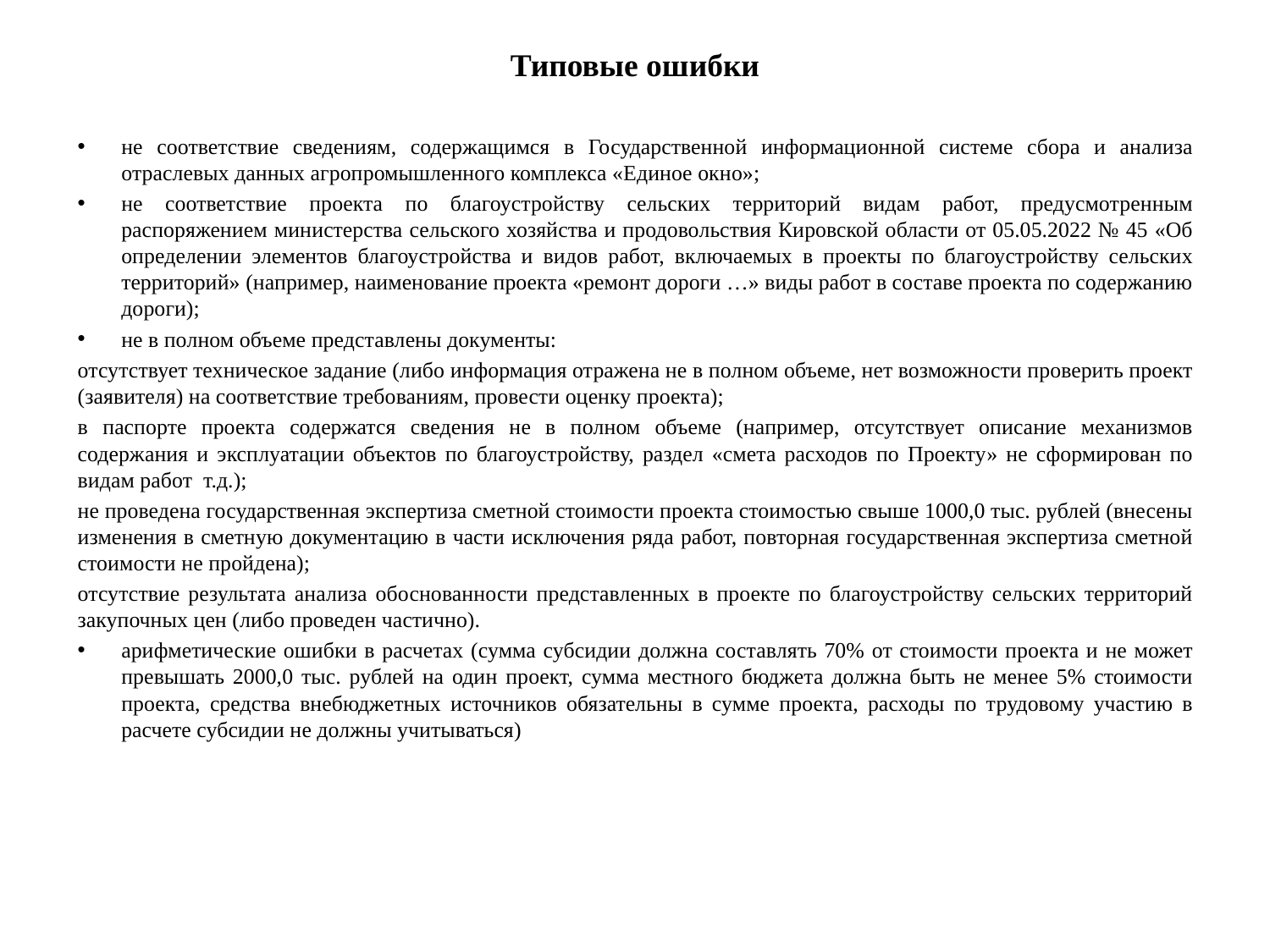

# Типовые ошибки
не соответствие сведениям, содержащимся в Государственной информационной системе сбора и анализа отраслевых данных агропромышленного комплекса «Единое окно»;
не соответствие проекта по благоустройству сельских территорий видам работ, предусмотренным распоряжением министерства сельского хозяйства и продовольствия Кировской области от 05.05.2022 № 45 «Об определении элементов благоустройства и видов работ, включаемых в проекты по благоустройству сельских территорий» (например, наименование проекта «ремонт дороги …» виды работ в составе проекта по содержанию дороги);
не в полном объеме представлены документы:
отсутствует техническое задание (либо информация отражена не в полном объеме, нет возможности проверить проект (заявителя) на соответствие требованиям, провести оценку проекта);
в паспорте проекта содержатся сведения не в полном объеме (например, отсутствует описание механизмов содержания и эксплуатации объектов по благоустройству, раздел «смета расходов по Проекту» не сформирован по видам работ  т.д.);
не проведена государственная экспертиза сметной стоимости проекта стоимостью свыше 1000,0 тыс. рублей (внесены изменения в сметную документацию в части исключения ряда работ, повторная государственная экспертиза сметной стоимости не пройдена);
отсутствие результата анализа обоснованности представленных в проекте по благоустройству сельских территорий закупочных цен (либо проведен частично).
арифметические ошибки в расчетах (сумма субсидии должна составлять 70% от стоимости проекта и не может превышать 2000,0 тыс. рублей на один проект, сумма местного бюджета должна быть не менее 5% стоимости проекта, средства внебюджетных источников обязательны в сумме проекта, расходы по трудовому участию в расчете субсидии не должны учитываться)